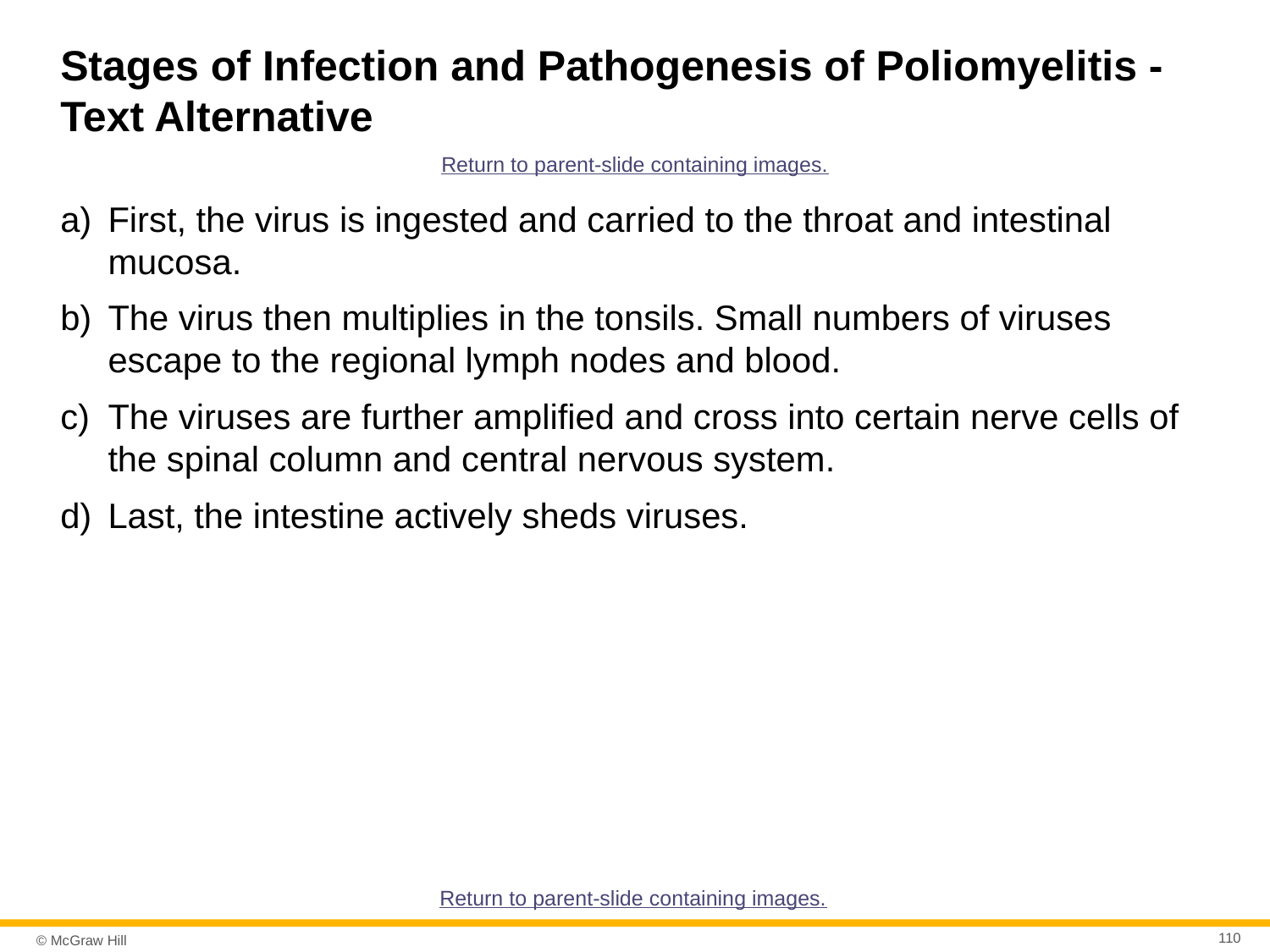

# Stages of Infection and Pathogenesis of Poliomyelitis - Text Alternative
Return to parent-slide containing images.
First, the virus is ingested and carried to the throat and intestinal mucosa.
The virus then multiplies in the tonsils. Small numbers of viruses escape to the regional lymph nodes and blood.
The viruses are further amplified and cross into certain nerve cells of the spinal column and central nervous system.
Last, the intestine actively sheds viruses.
Return to parent-slide containing images.